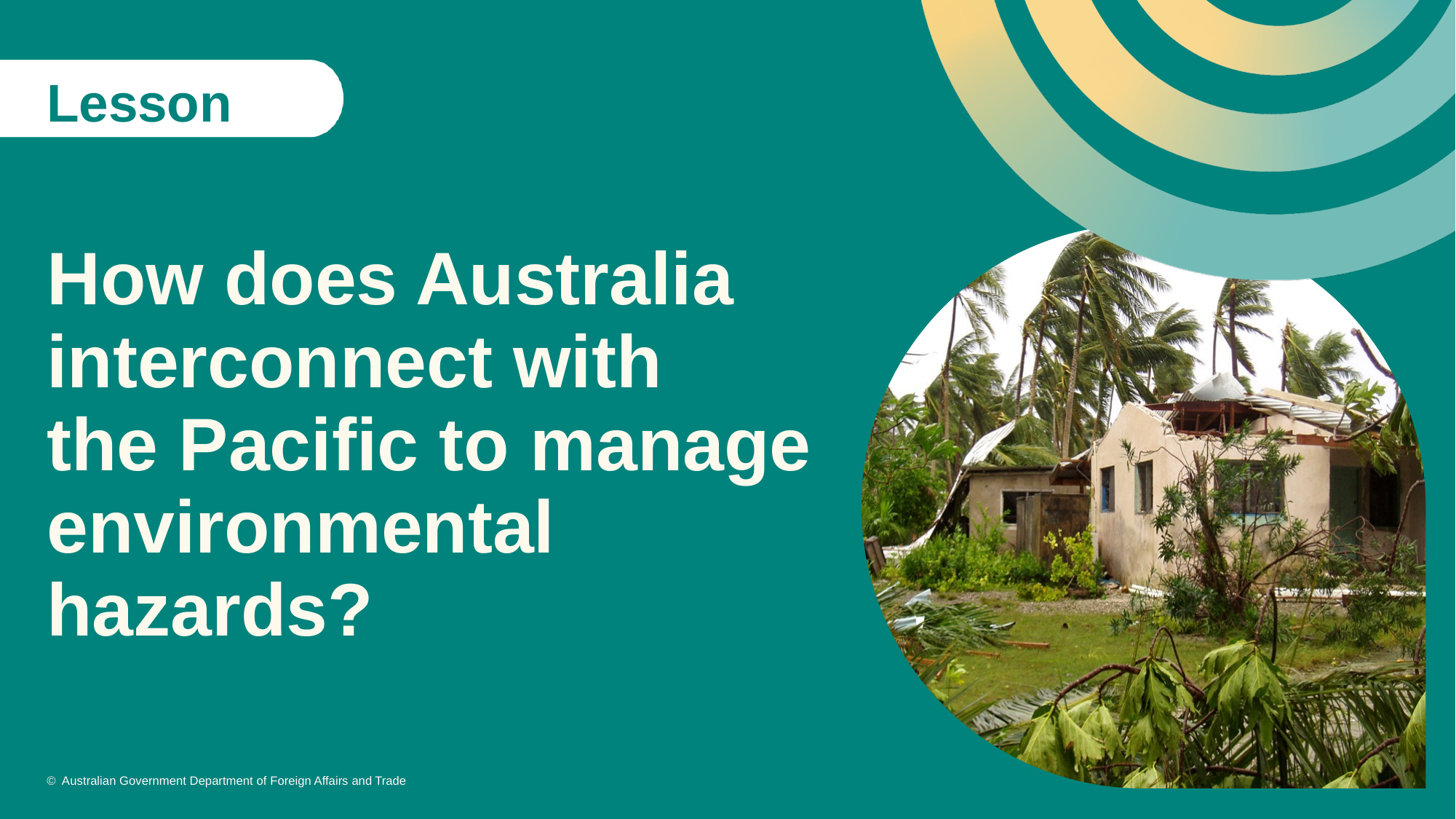

Lesson 1
# How does Australia interconnect with the Pacific to manage environmental hazards?